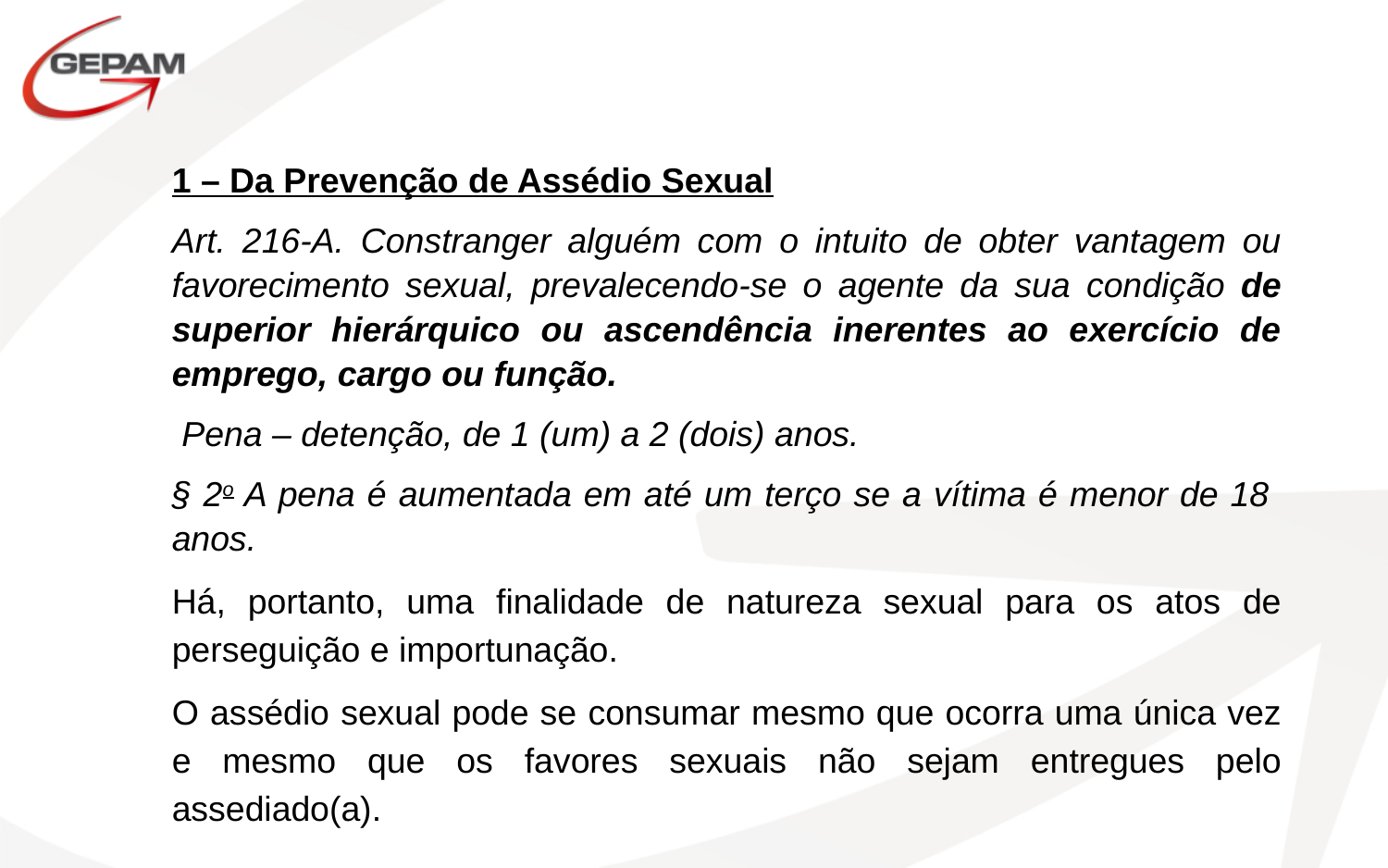

1 – Da Prevenção de Assédio Sexual
Art. 216-A. Constranger alguém com o intuito de obter vantagem ou favorecimento sexual, prevalecendo-se o agente da sua condição de superior hierárquico ou ascendência inerentes ao exercício de emprego, cargo ou função.
 Pena – detenção, de 1 (um) a 2 (dois) anos.
§ 2o A pena é aumentada em até um terço se a vítima é menor de 18  anos.
Há, portanto, uma finalidade de natureza sexual para os atos de perseguição e importunação.
O assédio sexual pode se consumar mesmo que ocorra uma única vez e mesmo que os favores sexuais não sejam entregues pelo assediado(a).